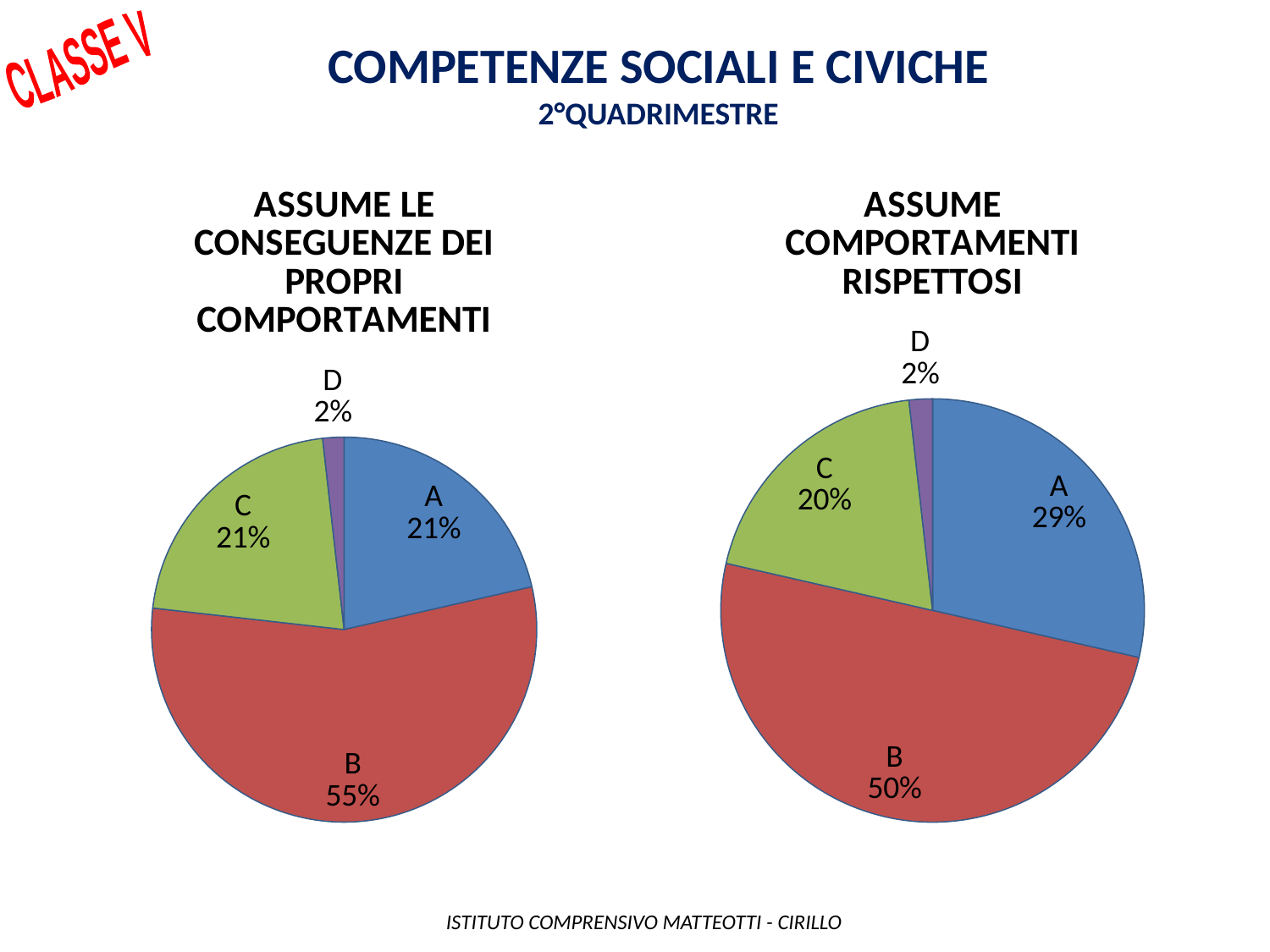

Competenze sociali e civiche
2°QUADRIMESTRE
CLASSE V

### Chart: ASSUME LE CONSEGUENZE DEI PROPRI COMPORTAMENTI

| Category |  |
|---|---|
| A | 12.0 |
| B | 31.0 |
| C | 12.0 |
| D | 1.0 |

### Chart: ASSUME COMPORTAMENTI RISPETTOSI

| Category |  |
|---|---|
| A | 16.0 |
| B | 28.0 |
| C | 11.0 |
| D | 1.0 |
 ISTITUTO COMPRENSIVO MATTEOTTI - CIRILLO